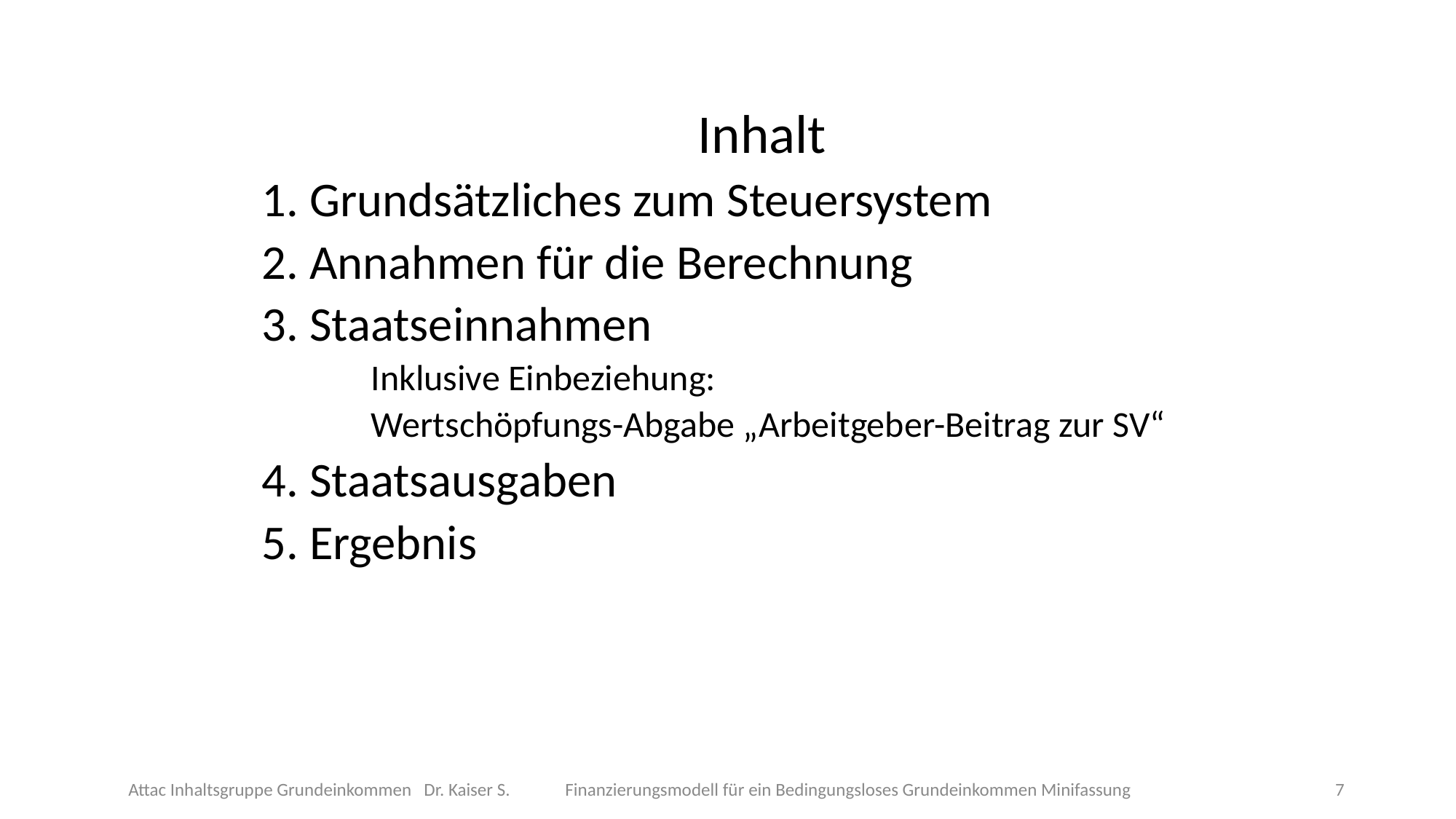

Inhalt
1. Grundsätzliches zum Steuersystem
2. Annahmen für die Berechnung
3. Staatseinnahmen
	Inklusive Einbeziehung:
    	Wertschöpfungs-Abgabe „Arbeitgeber-Beitrag zur SV“
4. Staatsausgaben
5. Ergebnis
Attac Inhaltsgruppe Grundeinkommen   Dr. Kaiser S.	Finanzierungsmodell für ein Bedingungsloses Grundeinkommen Minifassung
7